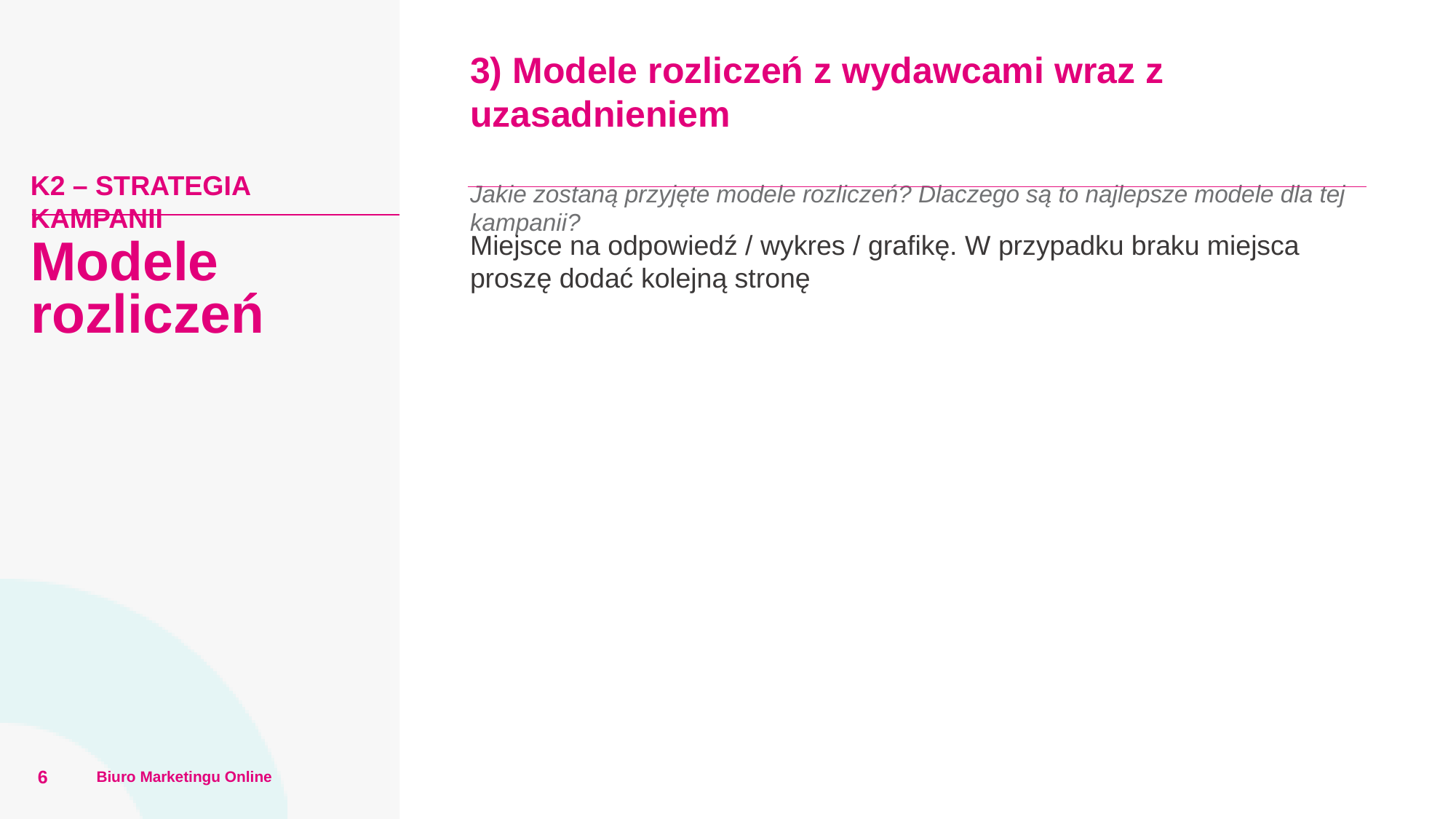

3) Modele rozliczeń z wydawcami wraz z uzasadnieniem
Jakie zostaną przyjęte modele rozliczeń? Dlaczego są to najlepsze modele dla tej kampanii?
K2 – STRATEGIA KAMPANII
Miejsce na odpowiedź / wykres / grafikę. W przypadku braku miejsca proszę dodać kolejną stronę
Modele rozliczeń